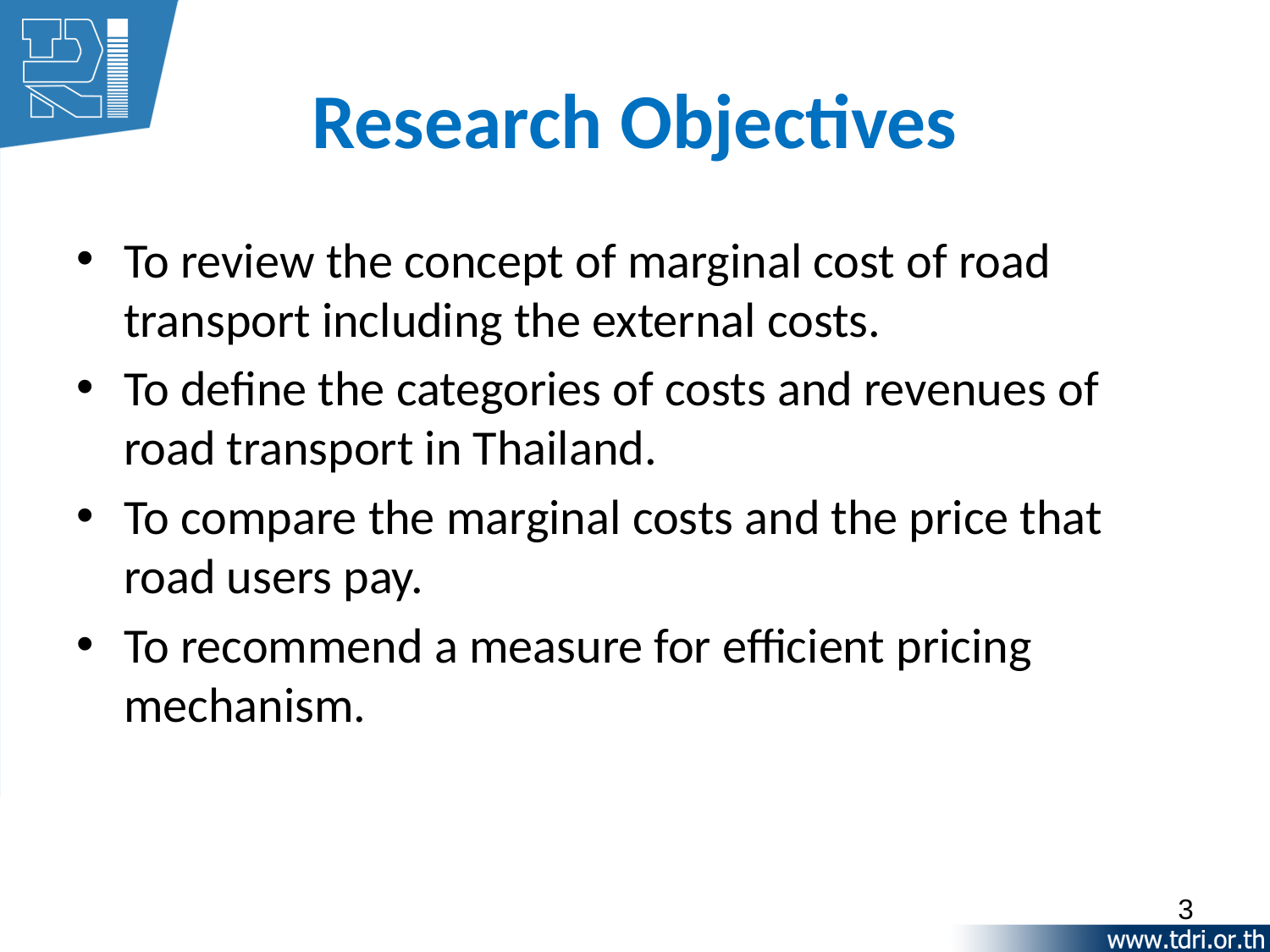

# Research Objectives
To review the concept of marginal cost of road transport including the external costs.
To define the categories of costs and revenues of road transport in Thailand.
To compare the marginal costs and the price that road users pay.
To recommend a measure for efficient pricing mechanism.
3